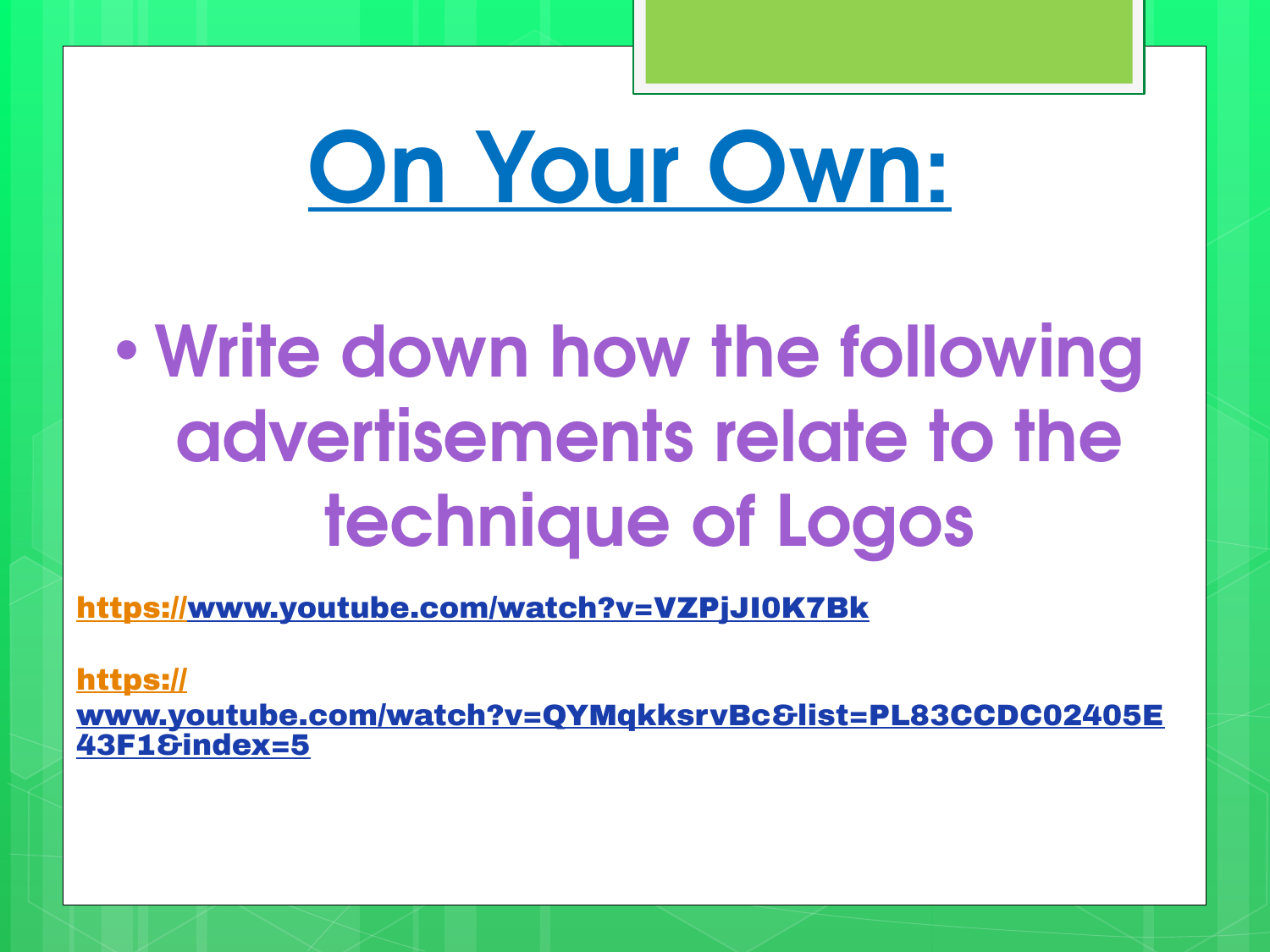

On Your Own:
Write down how the following advertisements relate to the technique of Logos
# https://www.youtube.com/watch?v=VZPjJI0K7Bk https://www.youtube.com/watch?v=QYMqkksrvBc&list=PL83CCDC02405E43F1&index=5